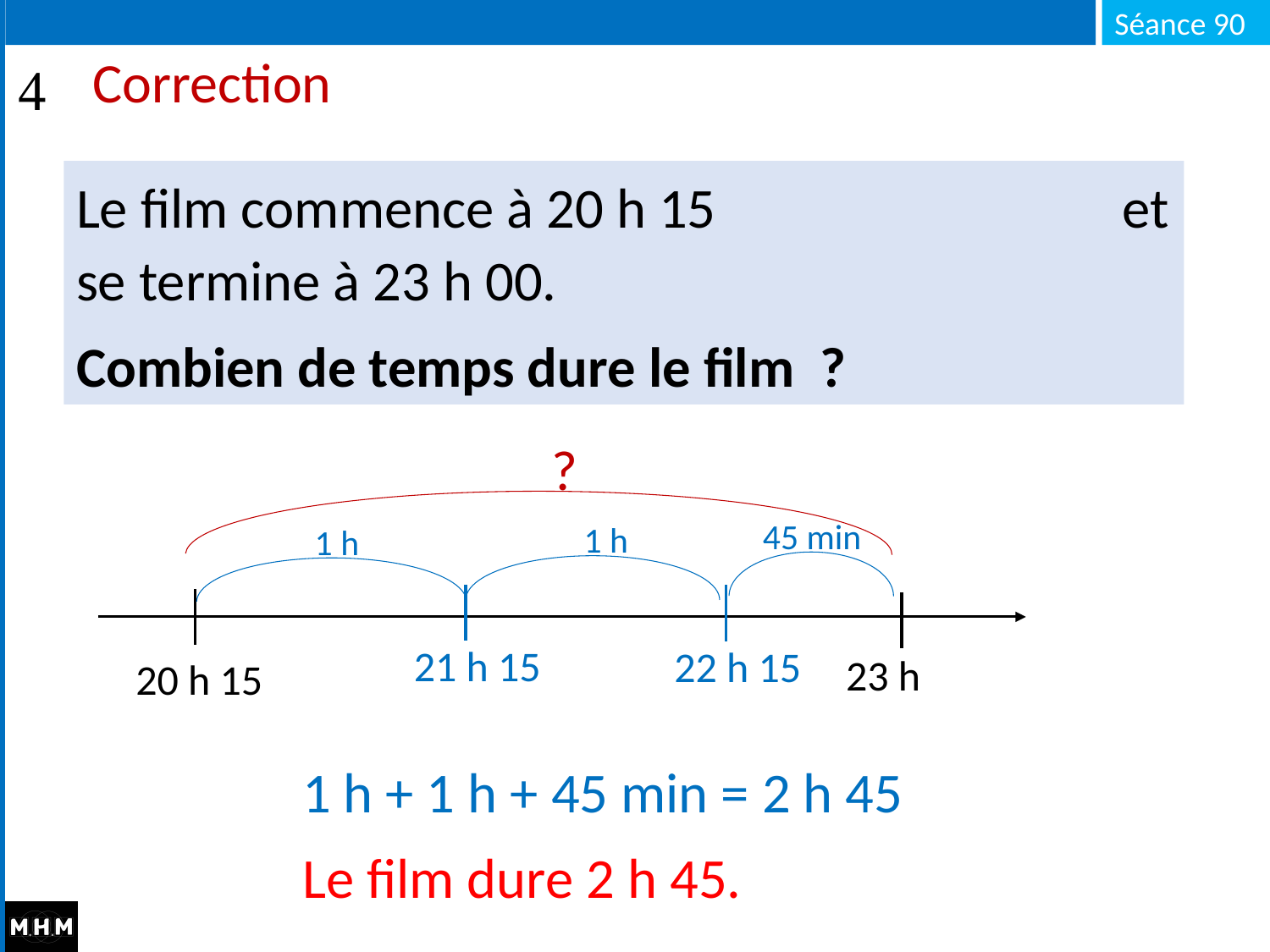

# Correction
Le film commence à 20 h 15                                et se termine à 23 h 00.
Combien de temps dure le film  ?
?

45 min
1 h
1 h

21 h 15
22 h 15
23 h
20 h 15
1 h + 1 h + 45 min = 2 h 45
Le film dure 2 h 45.